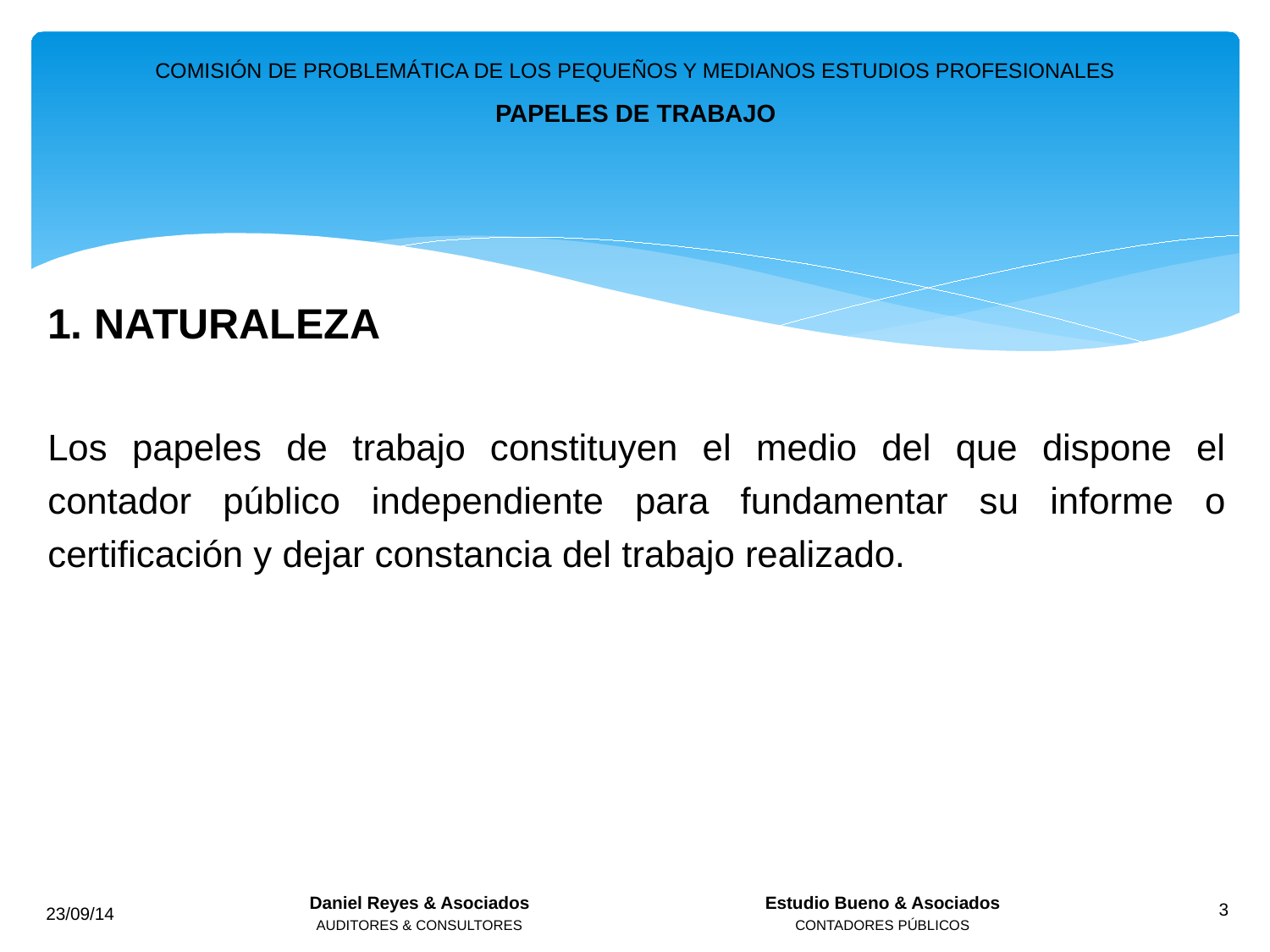

COMISIÓN DE PROBLEMÁTICA DE LOS PEQUEÑOS Y MEDIANOS ESTUDIOS PROFESIONALES
PAPELES DE TRABAJO
1. NATURALEZA

Los papeles de trabajo constituyen el medio del que dispone el contador público independiente para fundamentar su informe o certificación y dejar constancia del trabajo realizado.

Daniel Reyes & Asociados
AUDITORES & CONSULTORES
Estudio Bueno & Asociados
CONTADORES PÚBLICOS
23/09/14
3